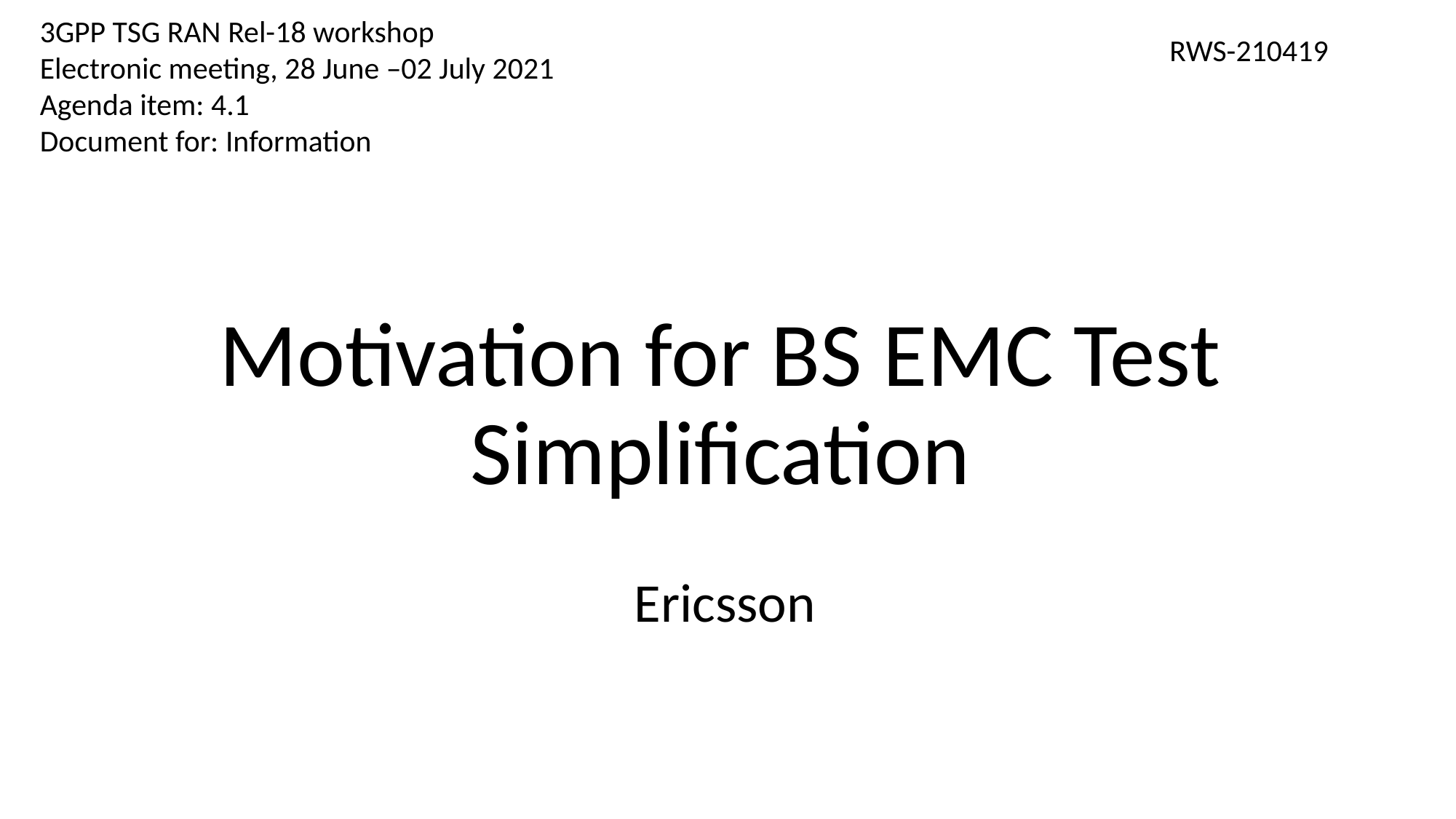

3GPP TSG RAN Rel-18 workshop
Electronic meeting, 28 June –02 July 2021
Agenda item: 4.1
Document for: Information
RWS-210419
# Motivation for BS EMC Test Simplification
Ericsson